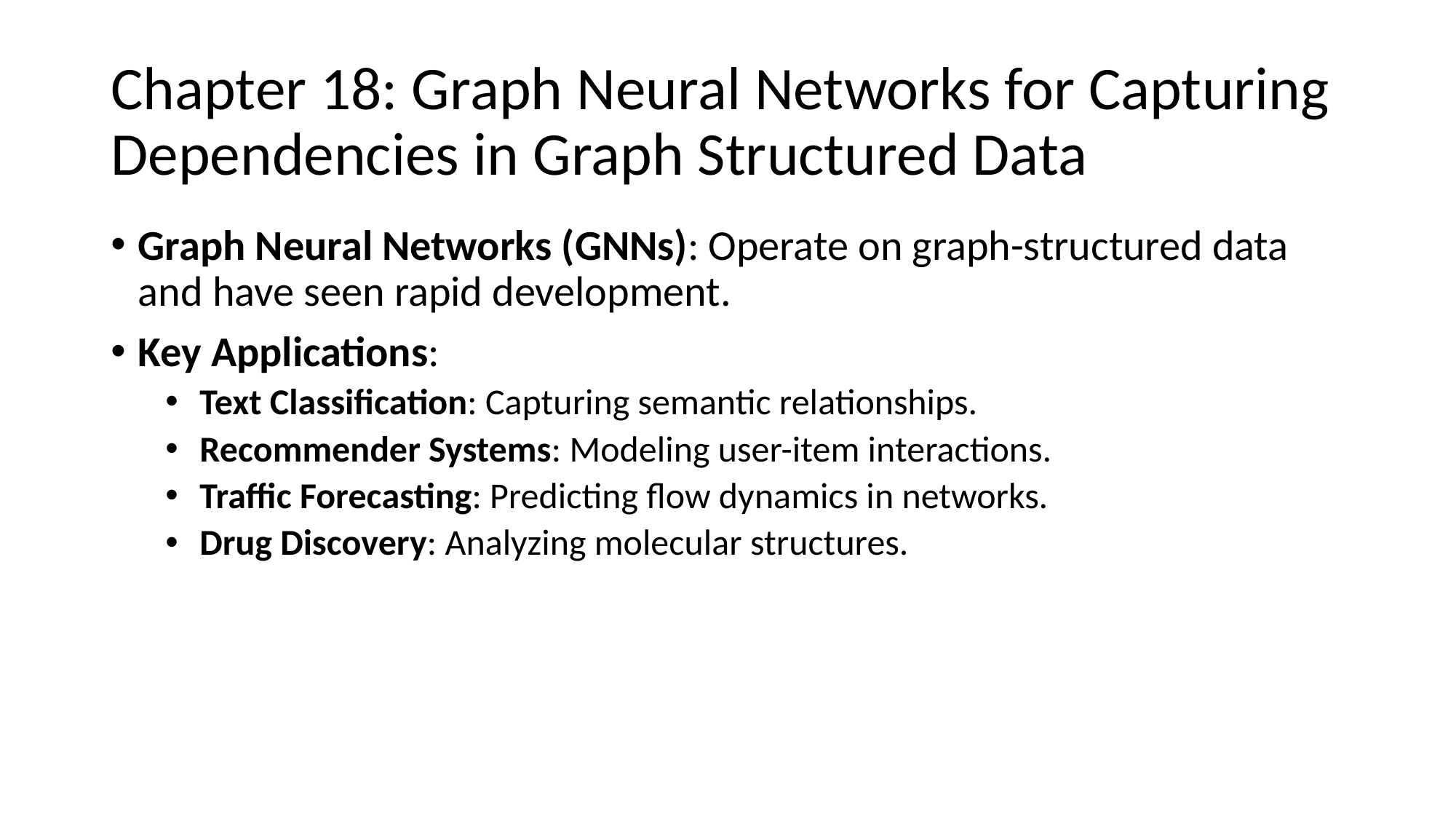

# Chapter 18: Graph Neural Networks for Capturing Dependencies in Graph Structured Data
Graph Neural Networks (GNNs): Operate on graph-structured data and have seen rapid development.
Key Applications:
Text Classification: Capturing semantic relationships.
Recommender Systems: Modeling user-item interactions.
Traffic Forecasting: Predicting flow dynamics in networks.
Drug Discovery: Analyzing molecular structures.